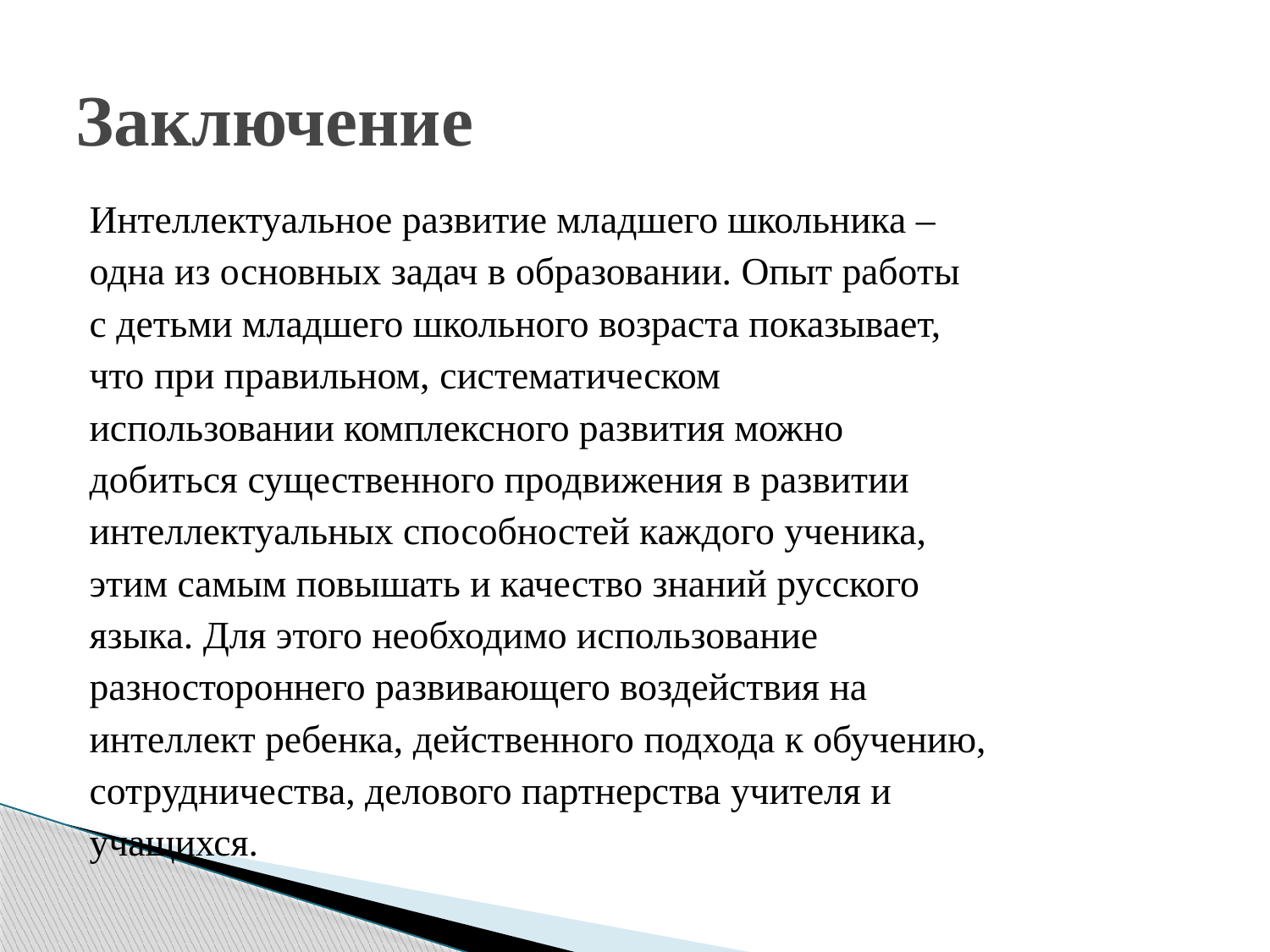

# Заключение
Интеллектуальное развитие младшего школьника –
одна из основных задач в образовании. Опыт работы
с детьми младшего школьного возраста показывает,
что при правильном, систематическом
использовании комплексного развития можно
добиться существенного продвижения в развитии
интеллектуальных способностей каждого ученика,
этим самым повышать и качество знаний русского
языка. Для этого необходимо использование
разностороннего развивающего воздействия на
интеллект ребенка, действенного подхода к обучению,
сотрудничества, делового партнерства учителя и
учащихся.